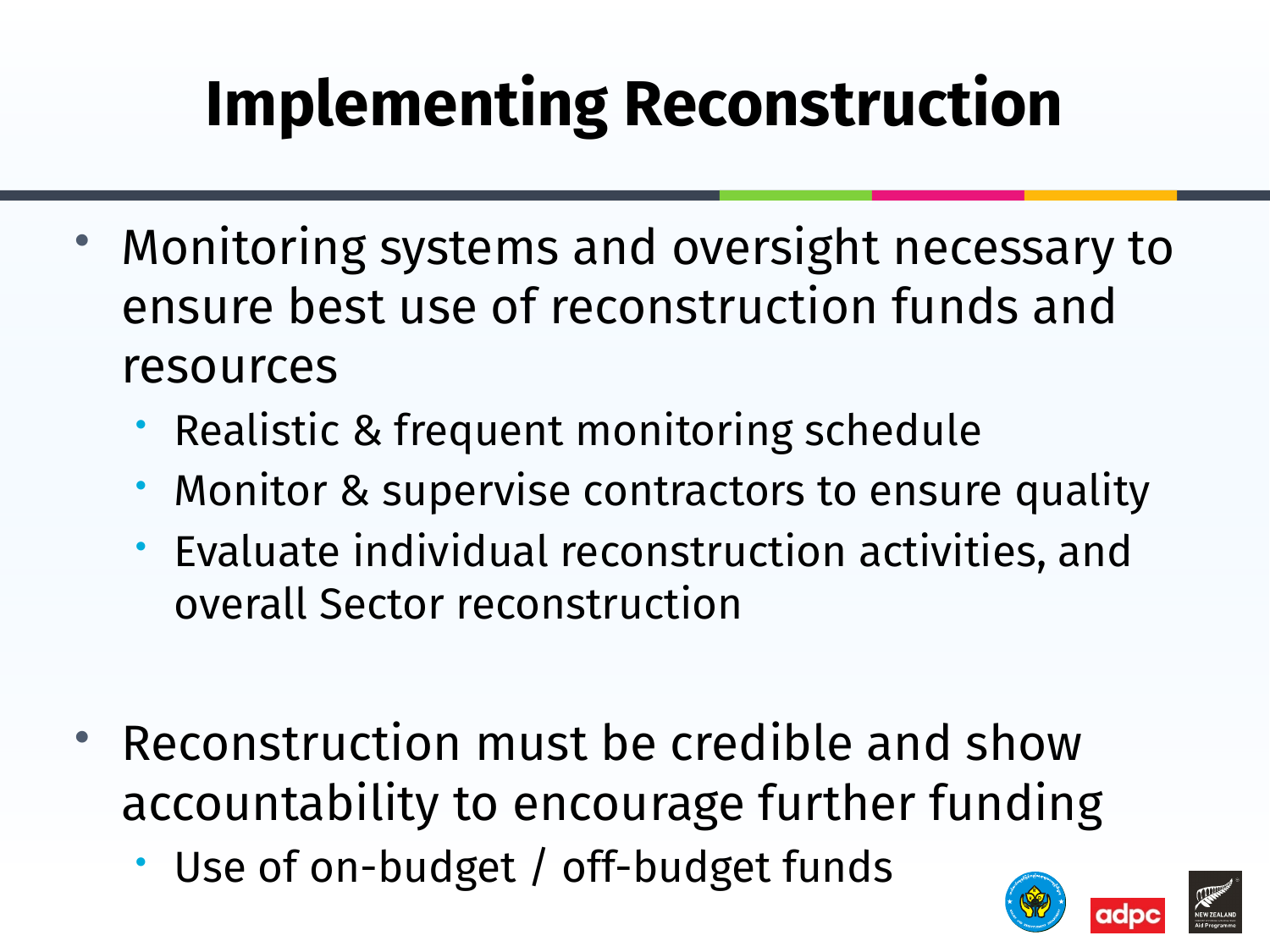

# Implementing Reconstruction
Monitoring systems and oversight necessary to ensure best use of reconstruction funds and resources
Realistic & frequent monitoring schedule
Monitor & supervise contractors to ensure quality
Evaluate individual reconstruction activities, and overall Sector reconstruction

Reconstruction must be credible and show accountability to encourage further funding
Use of on-budget / off-budget funds